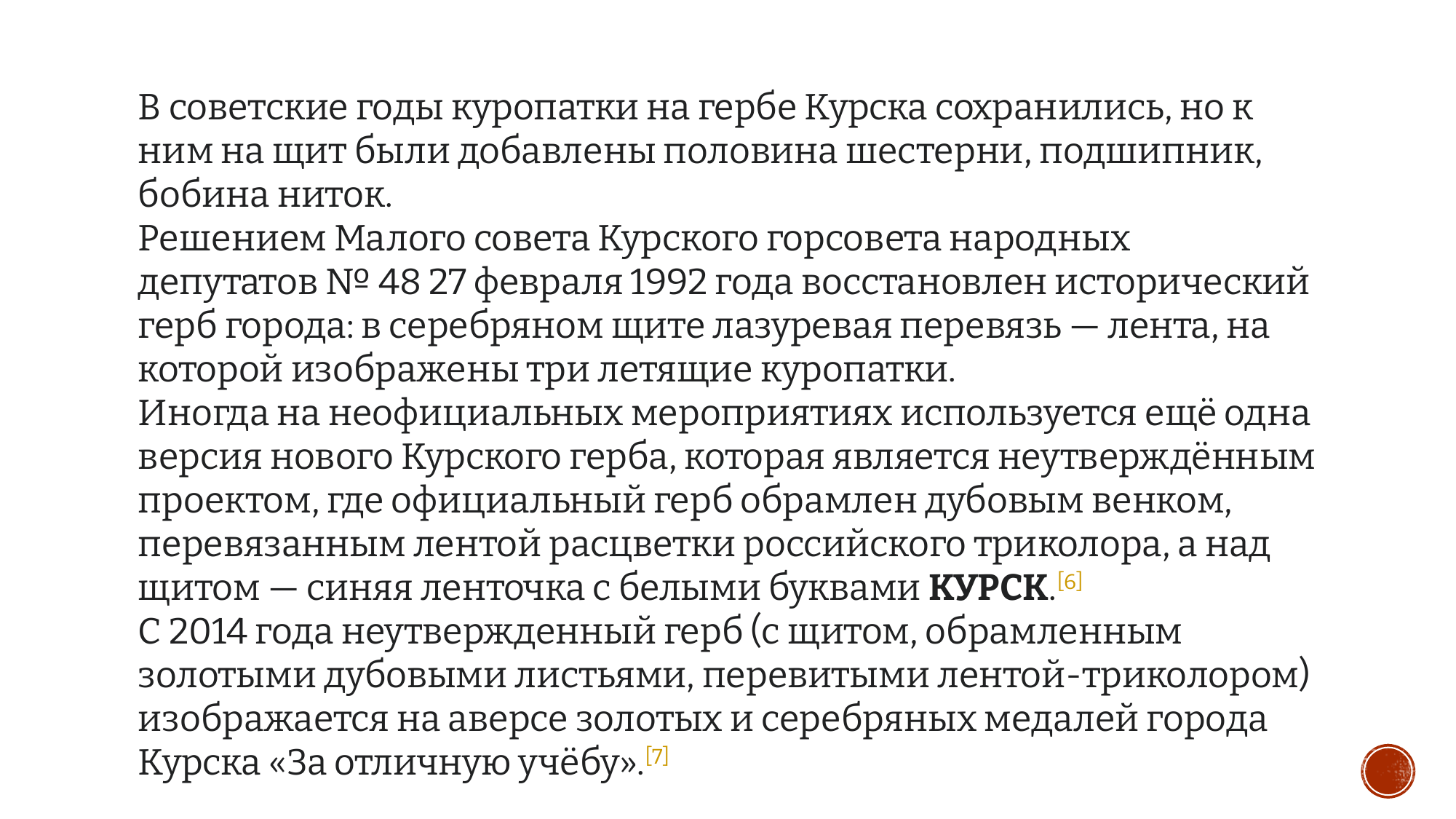

В советские годы куропатки на гербе Курска сохранились, но к ним на щит были добавлены половина шестерни, подшипник, бобина ниток.
Решением Малого совета Курского горсовета народных депутатов № 48 27 февраля 1992 года восстановлен исторический герб города: в серебряном щите лазуревая перевязь — лента, на которой изображены три летящие куропатки.
Иногда на неофициальных мероприятиях используется ещё одна версия нового Курского герба, которая является неутверждённым проектом, где официальный герб обрамлен дубовым венком, перевязанным лентой расцветки российского триколора, а над щитом — синяя ленточка с белыми буквами КУРСК.[6]
С 2014 года неутвержденный герб (с щитом, обрамленным золотыми дубовыми листьями, перевитыми лентой-триколором) изображается на аверсе золотых и серебряных медалей города Курска «За отличную учёбу».[7]